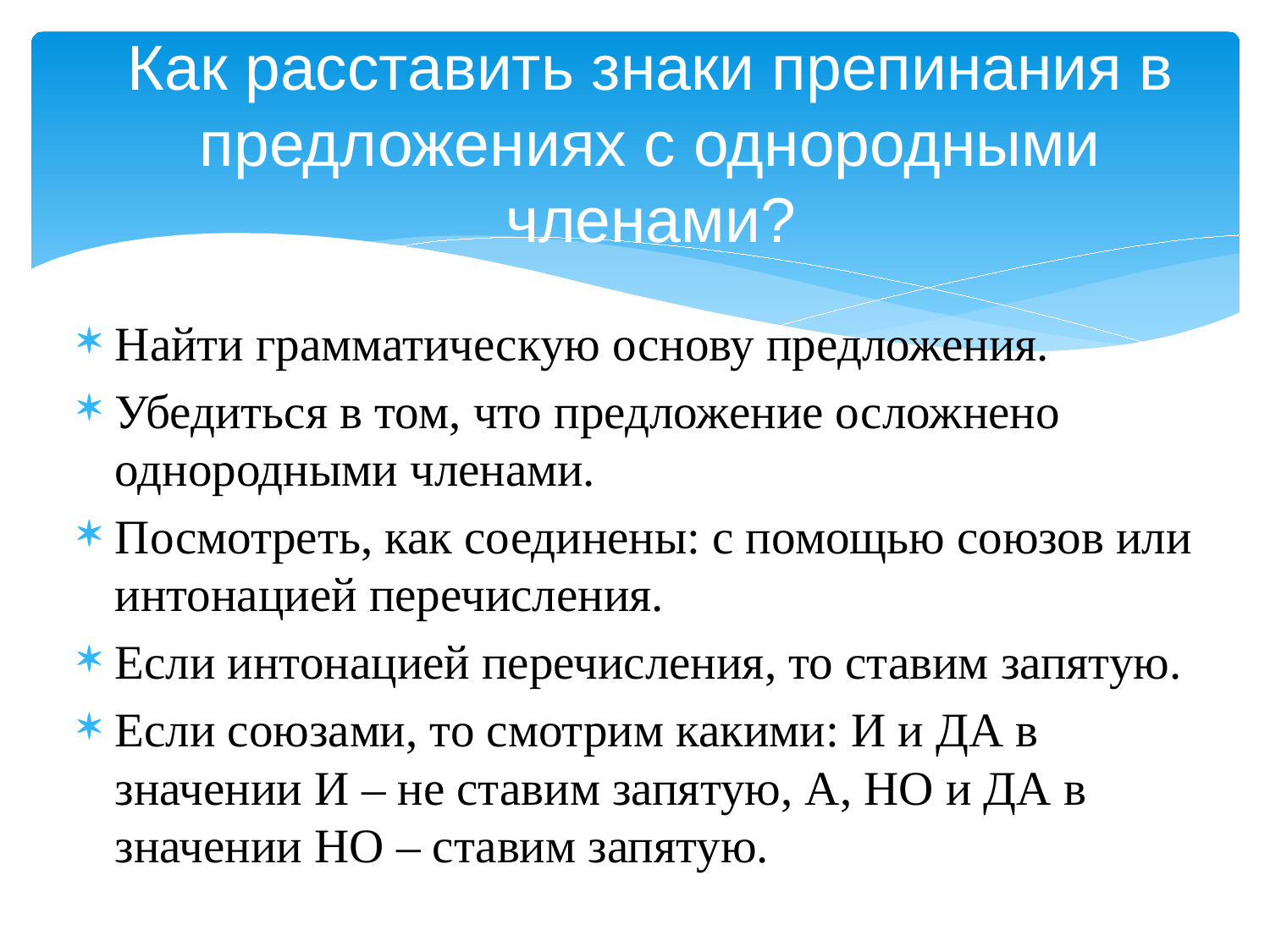

# Как расставить знаки препинания в предложениях с однородными членами?
Найти грамматическую основу предложения.
Убедиться в том, что предложение осложнено однородными членами.
Посмотреть, как соединены: с помощью союзов или интонацией перечисления.
Если интонацией перечисления, то ставим запятую.
Если союзами, то смотрим какими: И и ДА в значении И – не ставим запятую, А, НО и ДА в значении НО – ставим запятую.